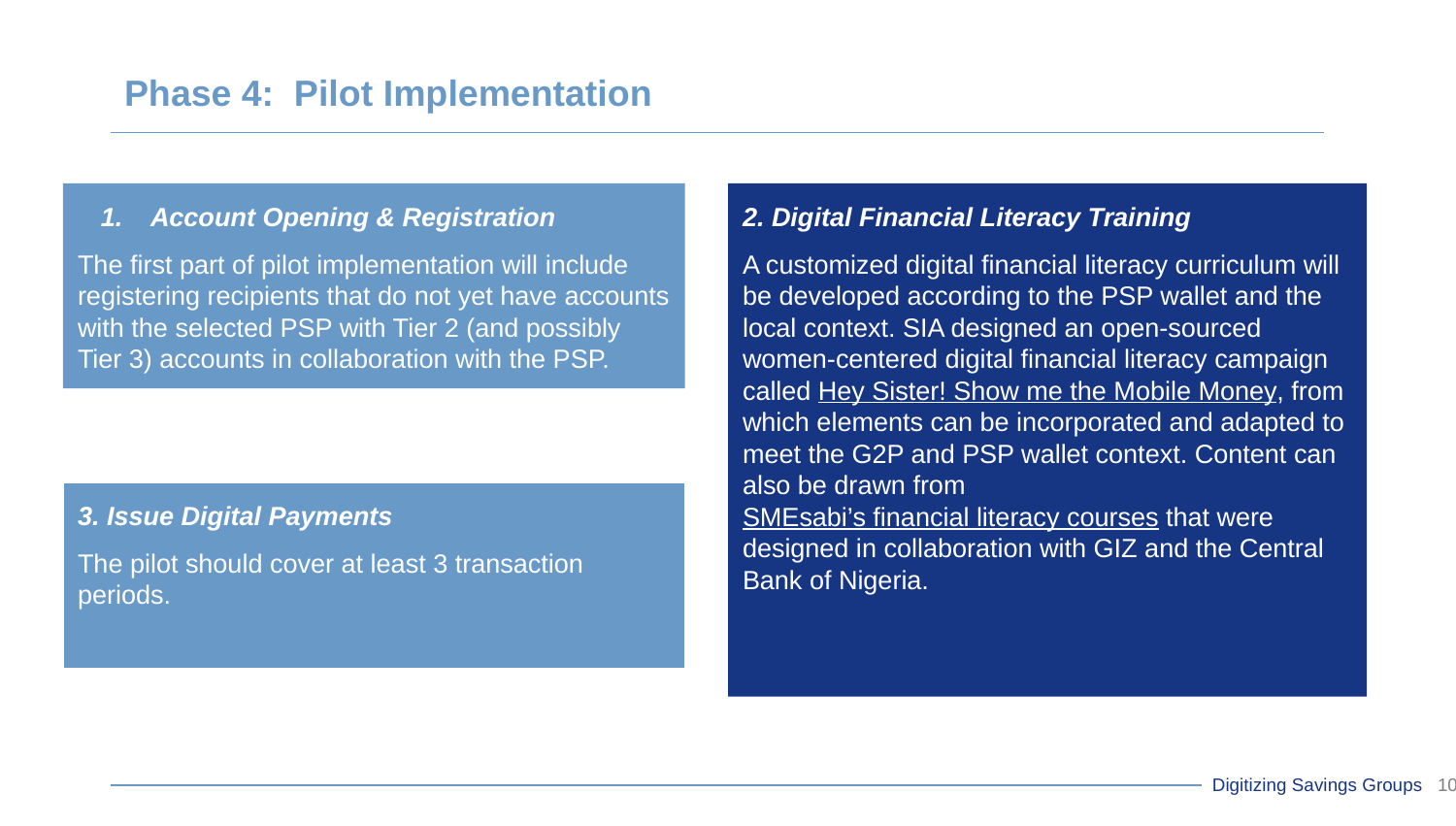

# Phase 4:  Pilot Implementation
2. Digital Financial Literacy Training
A customized digital financial literacy curriculum will be developed according to the PSP wallet and the local context. SIA designed an open-sourced women-centered digital financial literacy campaign called Hey Sister! Show me the Mobile Money, from which elements can be incorporated and adapted to meet the G2P and PSP wallet context. Content can also be drawn from SMEsabi’s financial literacy courses that were designed in collaboration with GIZ and the Central Bank of Nigeria.

Account Opening & Registration
The first part of pilot implementation will include registering recipients that do not yet have accounts with the selected PSP with Tier 2 (and possibly Tier 3) accounts in collaboration with the PSP.
3. Issue Digital Payments
The pilot should cover at least 3 transaction periods.

Digitizing Savings Groups   10